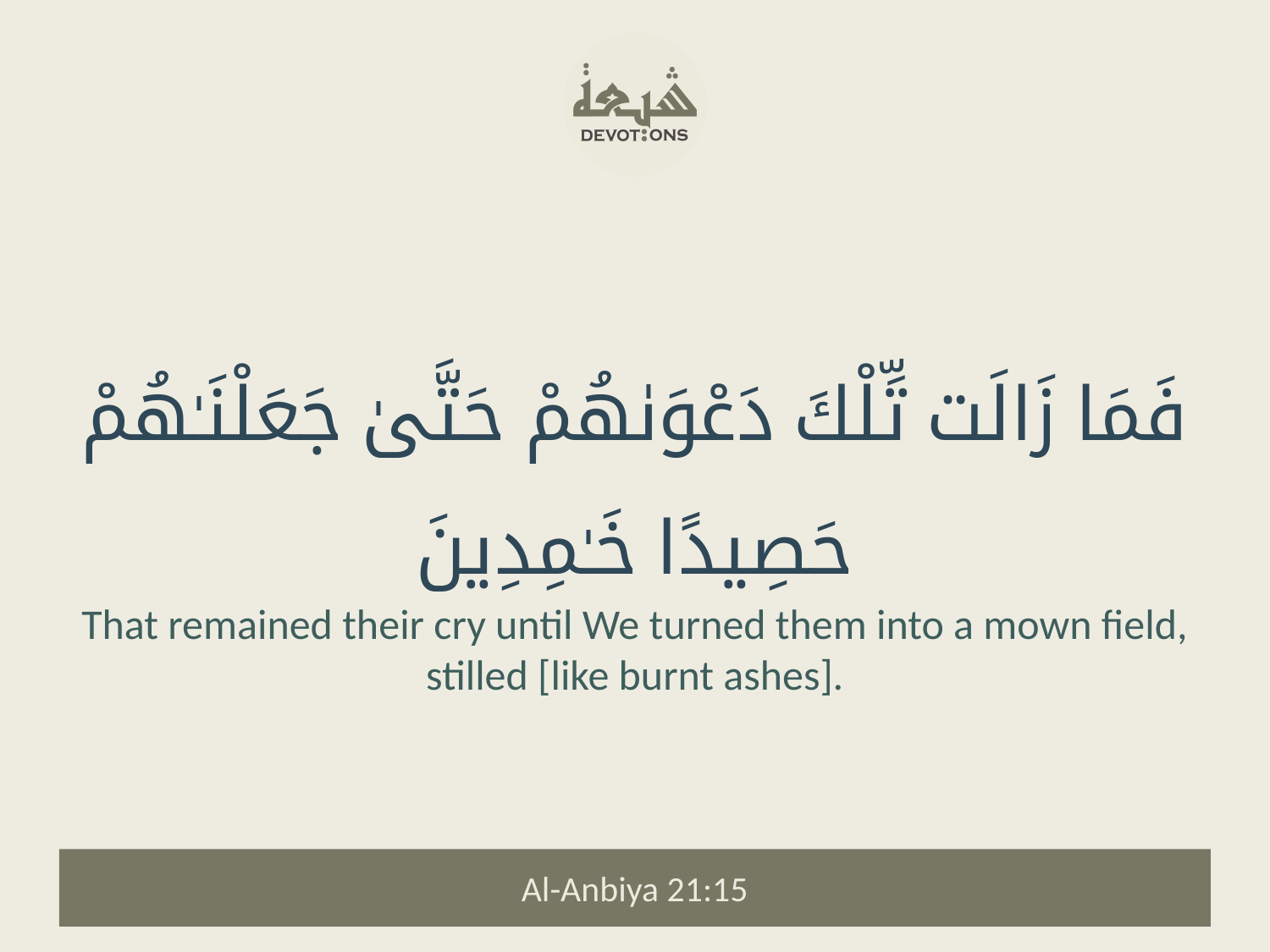

فَمَا زَالَت تِّلْكَ دَعْوَىٰهُمْ حَتَّىٰ جَعَلْنَـٰهُمْ حَصِيدًا خَـٰمِدِينَ
That remained their cry until We turned them into a mown field, stilled [like burnt ashes].
Al-Anbiya 21:15